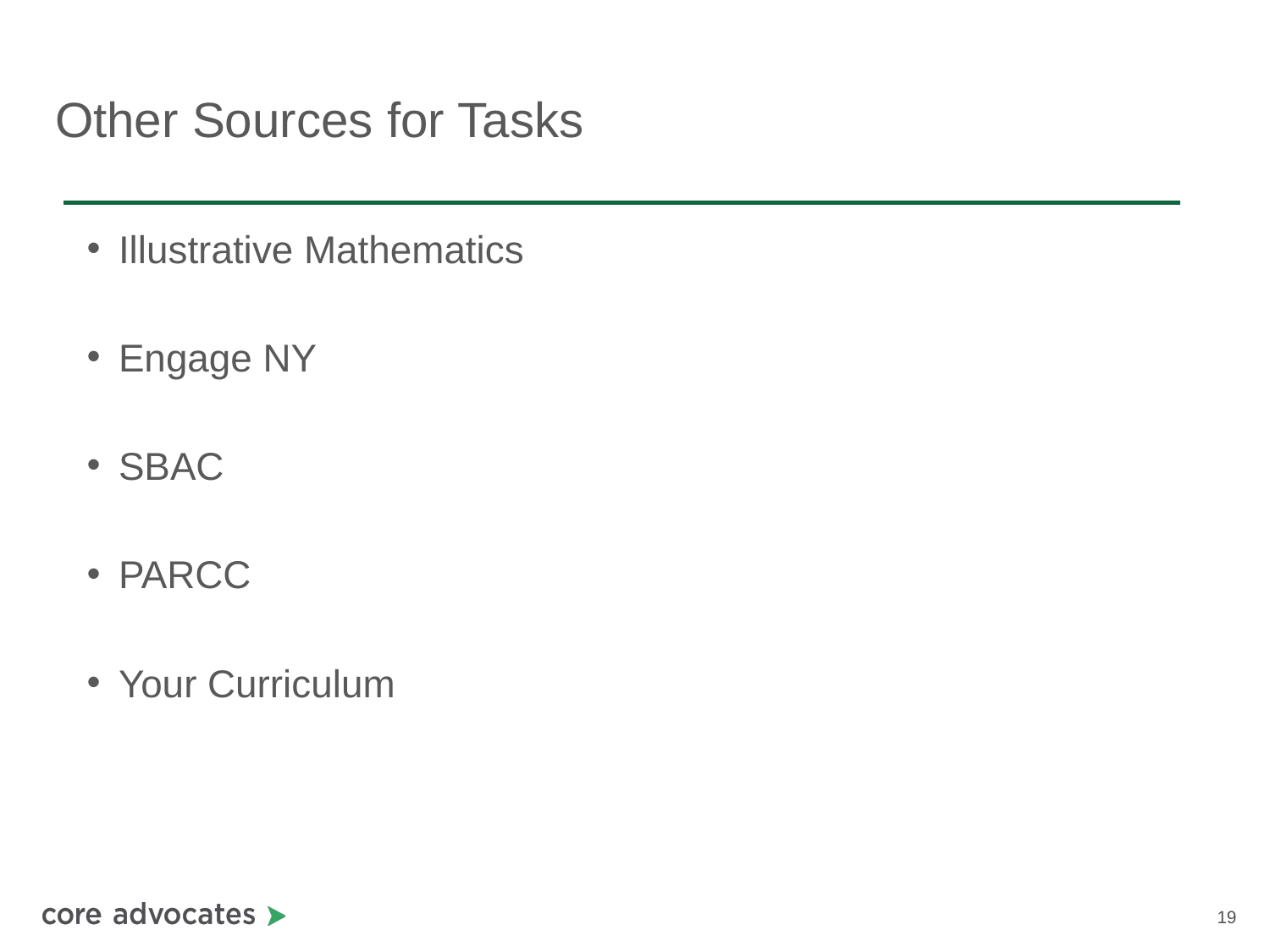

# Other Sources for Tasks
Illustrative Mathematics

Engage NY

SBAC

PARCC

Your Curriculum